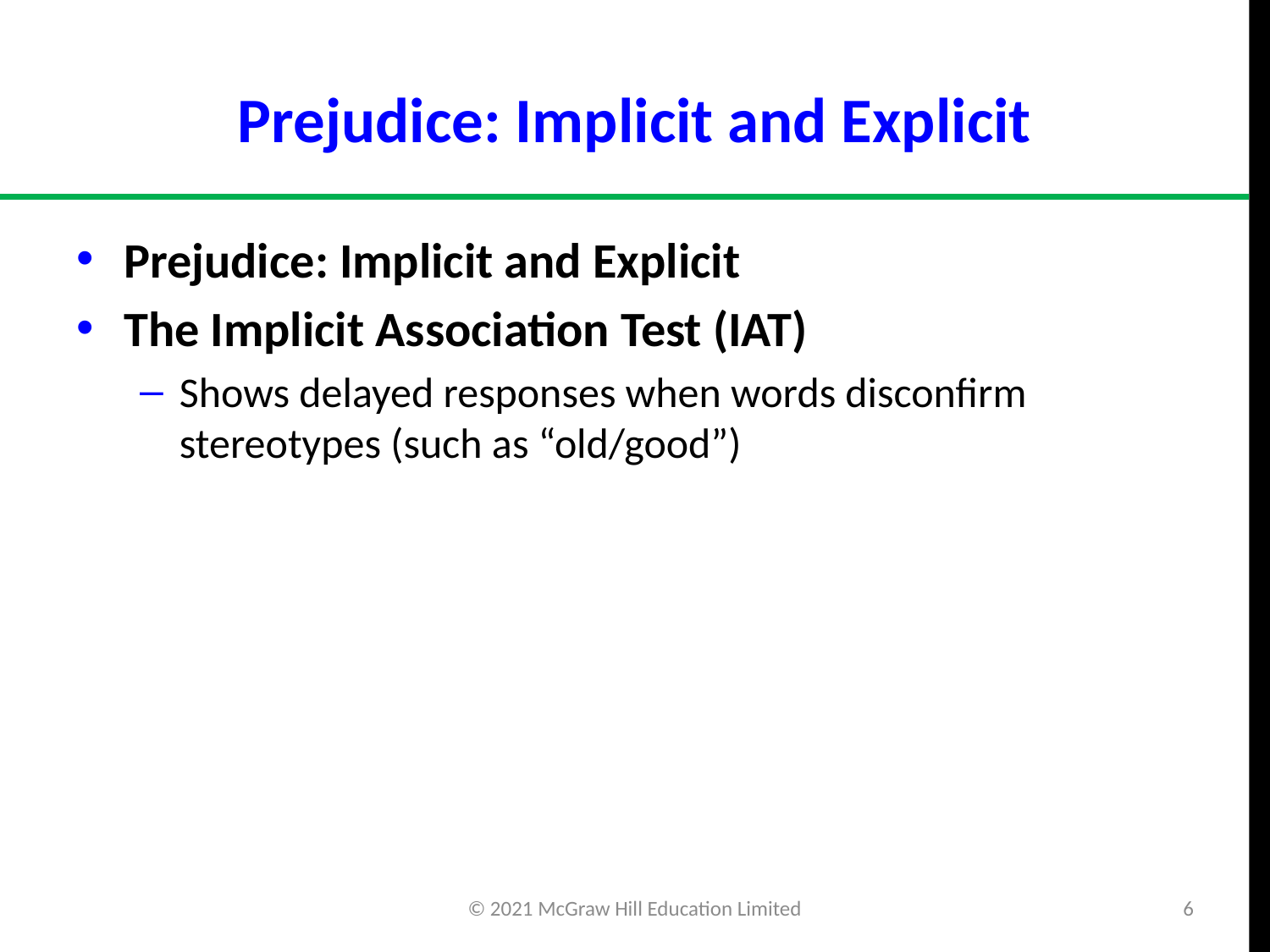

# Prejudice: Implicit and Explicit
Prejudice: Implicit and Explicit
The Implicit Association Test (IAT)
Shows delayed responses when words disconfirm stereotypes (such as “old/good”)

© 2021 McGraw Hill Education Limited
6